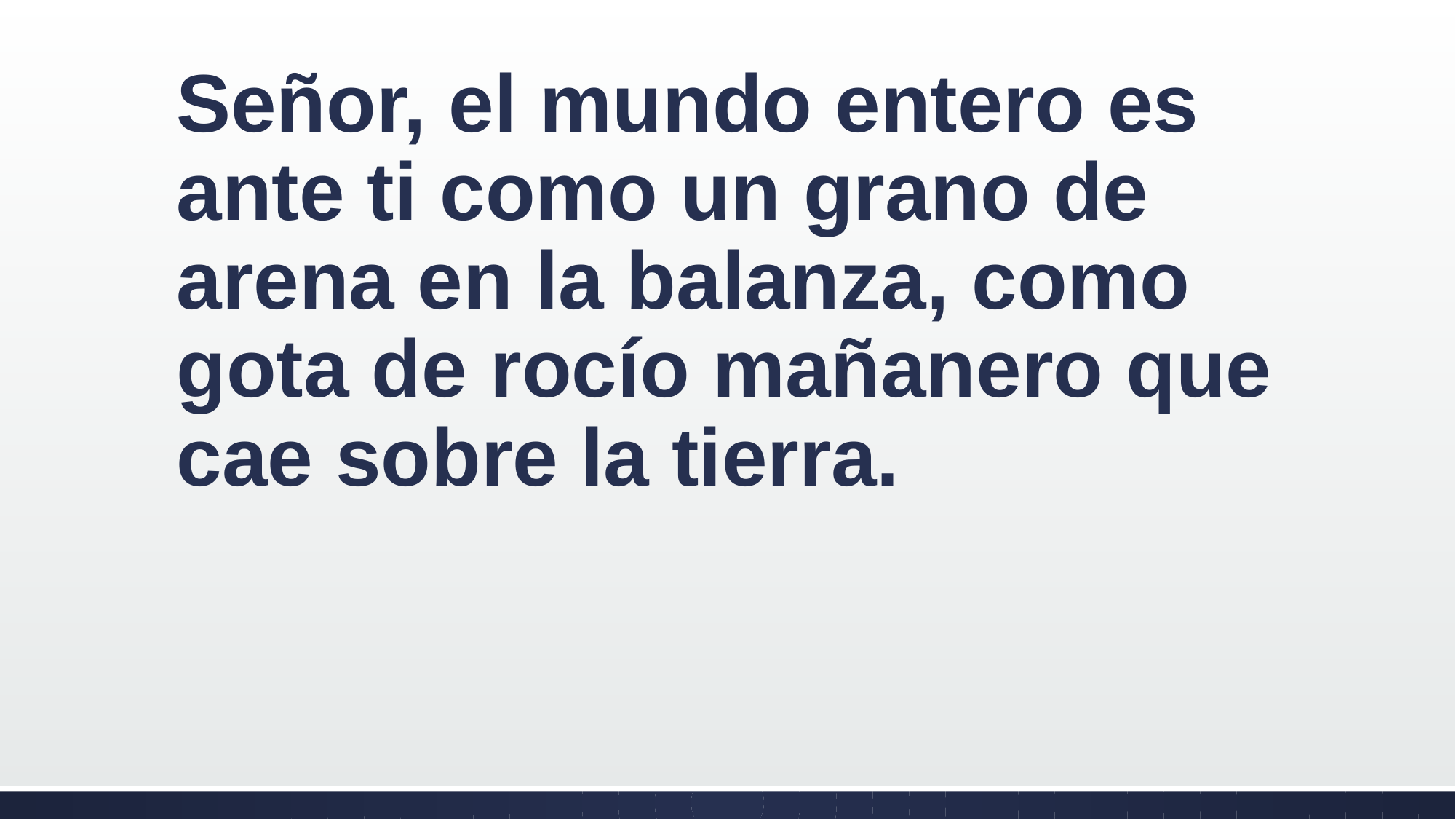

#
Señor, el mundo entero es ante ti como un grano de arena en la balanza, como gota de rocío mañanero que cae sobre la tierra.